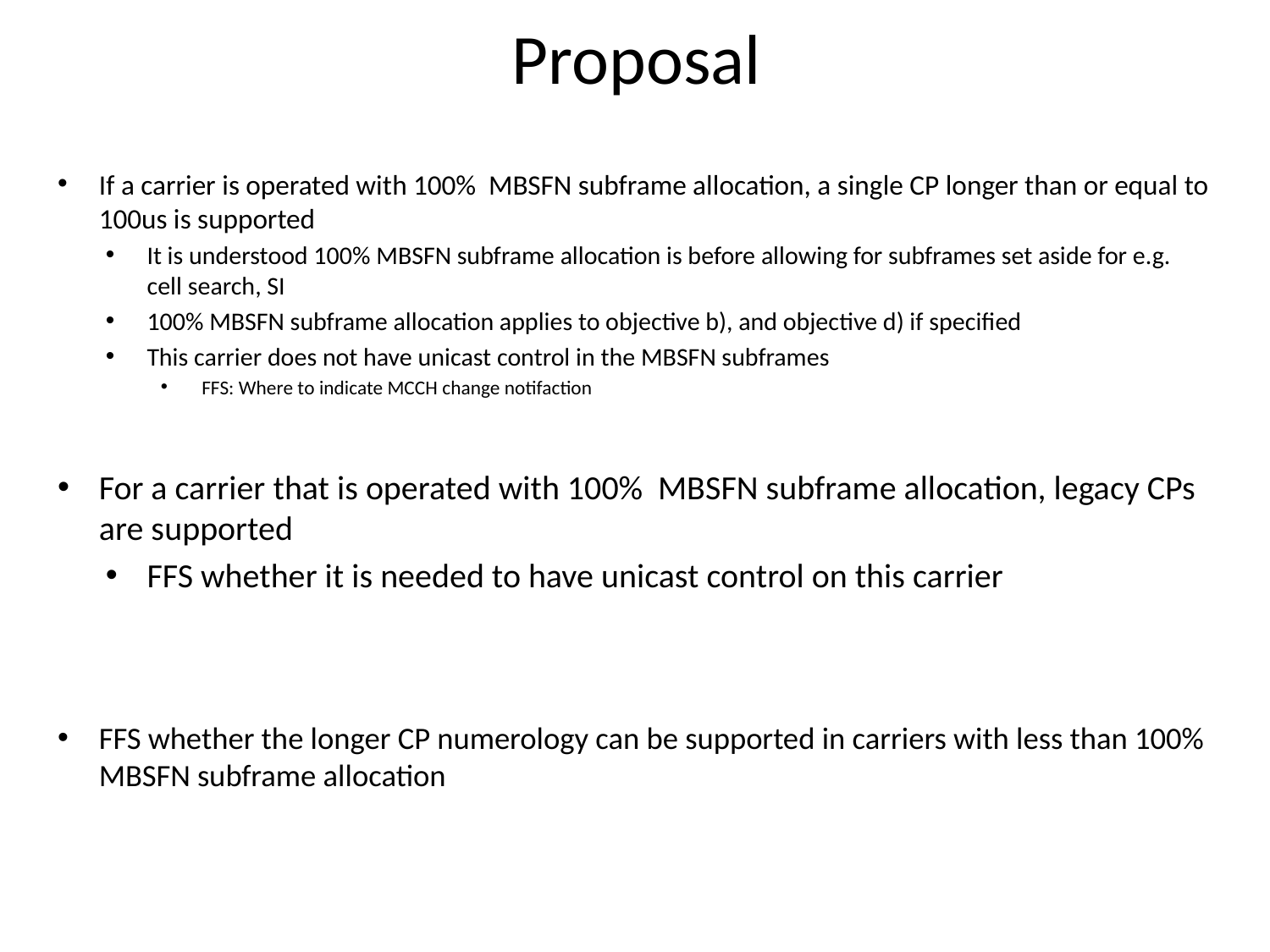

# Proposal
If a carrier is operated with 100%  MBSFN subframe allocation, a single CP longer than or equal to 100us is supported
It is understood 100% MBSFN subframe allocation is before allowing for subframes set aside for e.g. cell search, SI
100% MBSFN subframe allocation applies to objective b), and objective d) if specified
This carrier does not have unicast control in the MBSFN subframes
FFS: Where to indicate MCCH change notifaction

For a carrier that is operated with 100%  MBSFN subframe allocation, legacy CPs are supported
FFS whether it is needed to have unicast control on this carrier

FFS whether the longer CP numerology can be supported in carriers with less than 100% MBSFN subframe allocation